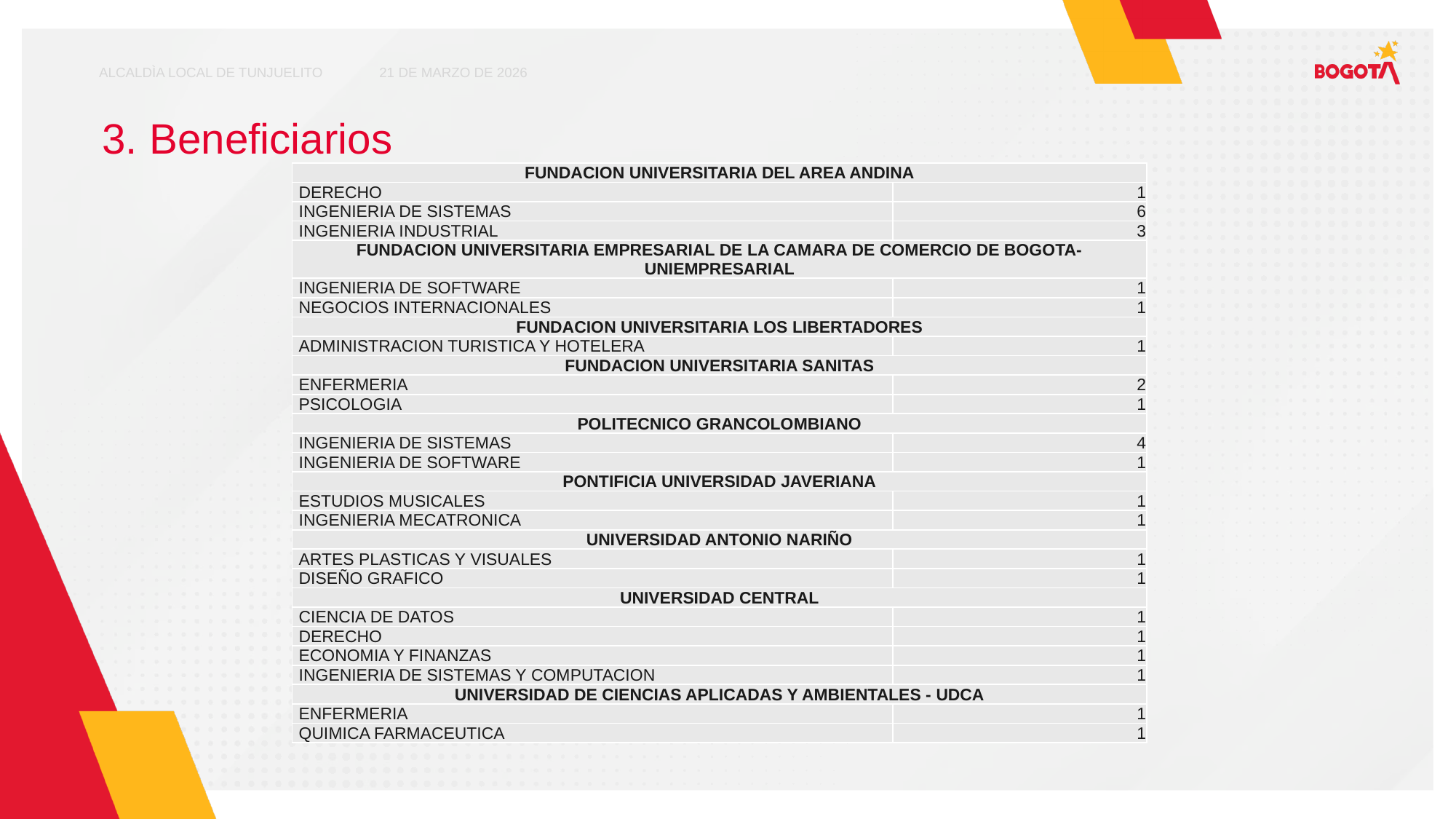

ALCALDÌA LOCAL DE TUNJUELITO
21 DE MARZO DE 2026
3. Beneficiarios
| FUNDACION UNIVERSITARIA DEL AREA ANDINA |  |
| --- | --- |
| DERECHO | 1 |
| INGENIERIA DE SISTEMAS | 6 |
| INGENIERIA INDUSTRIAL | 3 |
| FUNDACION UNIVERSITARIA EMPRESARIAL DE LA CAMARA DE COMERCIO DE BOGOTA- UNIEMPRESARIAL |  |
| INGENIERIA DE SOFTWARE | 1 |
| NEGOCIOS INTERNACIONALES | 1 |
| FUNDACION UNIVERSITARIA LOS LIBERTADORES |  |
| ADMINISTRACION TURISTICA Y HOTELERA | 1 |
| FUNDACION UNIVERSITARIA SANITAS |  |
| ENFERMERIA | 2 |
| PSICOLOGIA | 1 |
| POLITECNICO GRANCOLOMBIANO |  |
| INGENIERIA DE SISTEMAS | 4 |
| INGENIERIA DE SOFTWARE | 1 |
| PONTIFICIA UNIVERSIDAD JAVERIANA |  |
| ESTUDIOS MUSICALES | 1 |
| INGENIERIA MECATRONICA | 1 |
| UNIVERSIDAD ANTONIO NARIÑO |  |
| ARTES PLASTICAS Y VISUALES | 1 |
| DISEÑO GRAFICO | 1 |
| UNIVERSIDAD CENTRAL |  |
| CIENCIA DE DATOS | 1 |
| DERECHO | 1 |
| ECONOMIA Y FINANZAS | 1 |
| INGENIERIA DE SISTEMAS Y COMPUTACION | 1 |
| UNIVERSIDAD DE CIENCIAS APLICADAS Y AMBIENTALES - UDCA |  |
| ENFERMERIA | 1 |
| QUIMICA FARMACEUTICA | 1 |